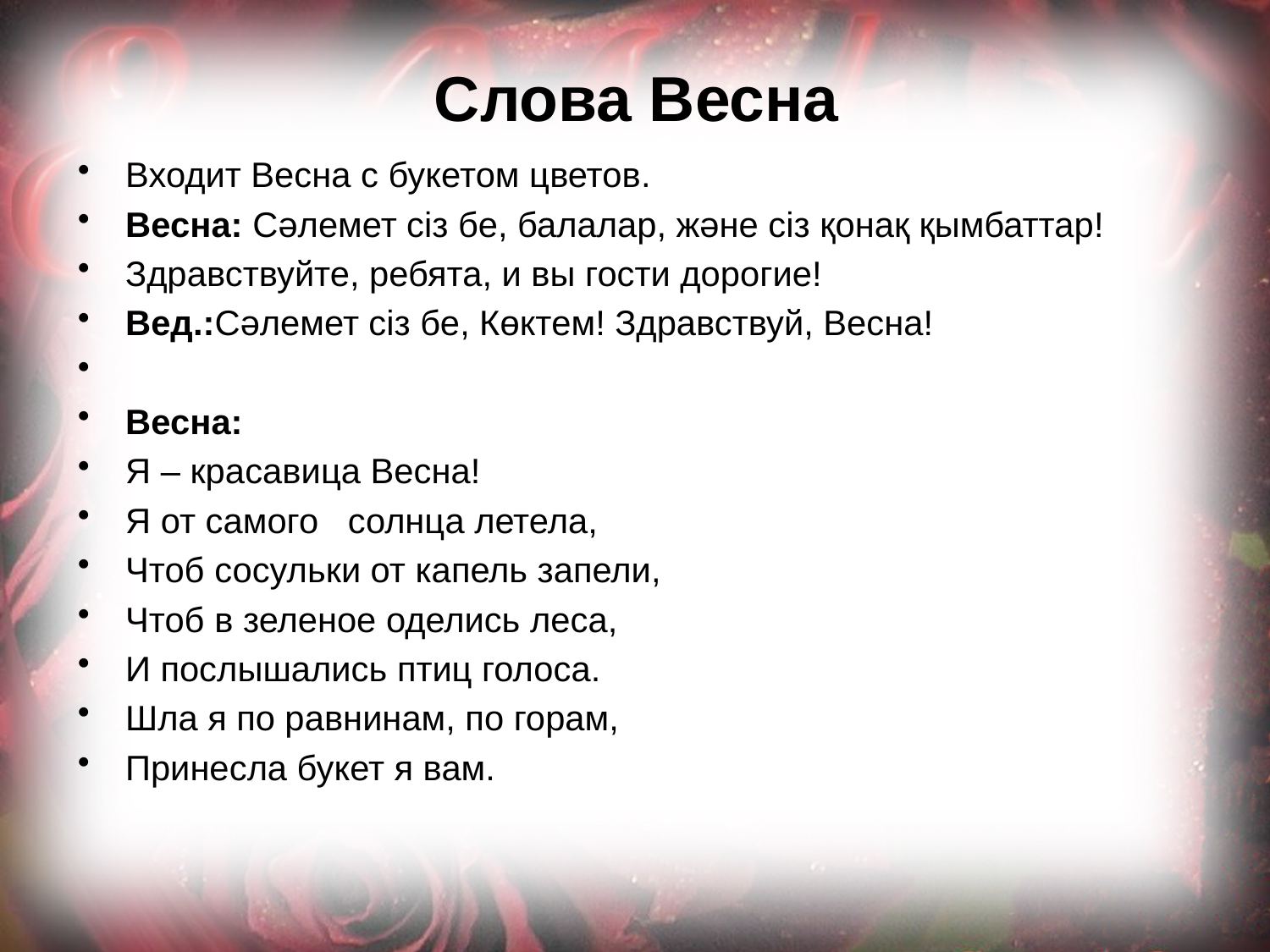

# Слова Весна
Входит Весна с букетом цветов.
Весна: Сәлемет сіз бе, балалар, және сіз қонақ қымбаттар!
Здравствуйте, ребята, и вы гости дорогие!
Вед.:Сәлемет сіз бе, Көктем! Здравствуй, Весна!

Весна:
Я – красавица Весна!
Я от самого   солнца летела,
Чтоб сосульки от капель запели,
Чтоб в зеленое оделись леса,
И послышались птиц голоса.
Шла я по равнинам, по горам,
Принесла букет я вам.